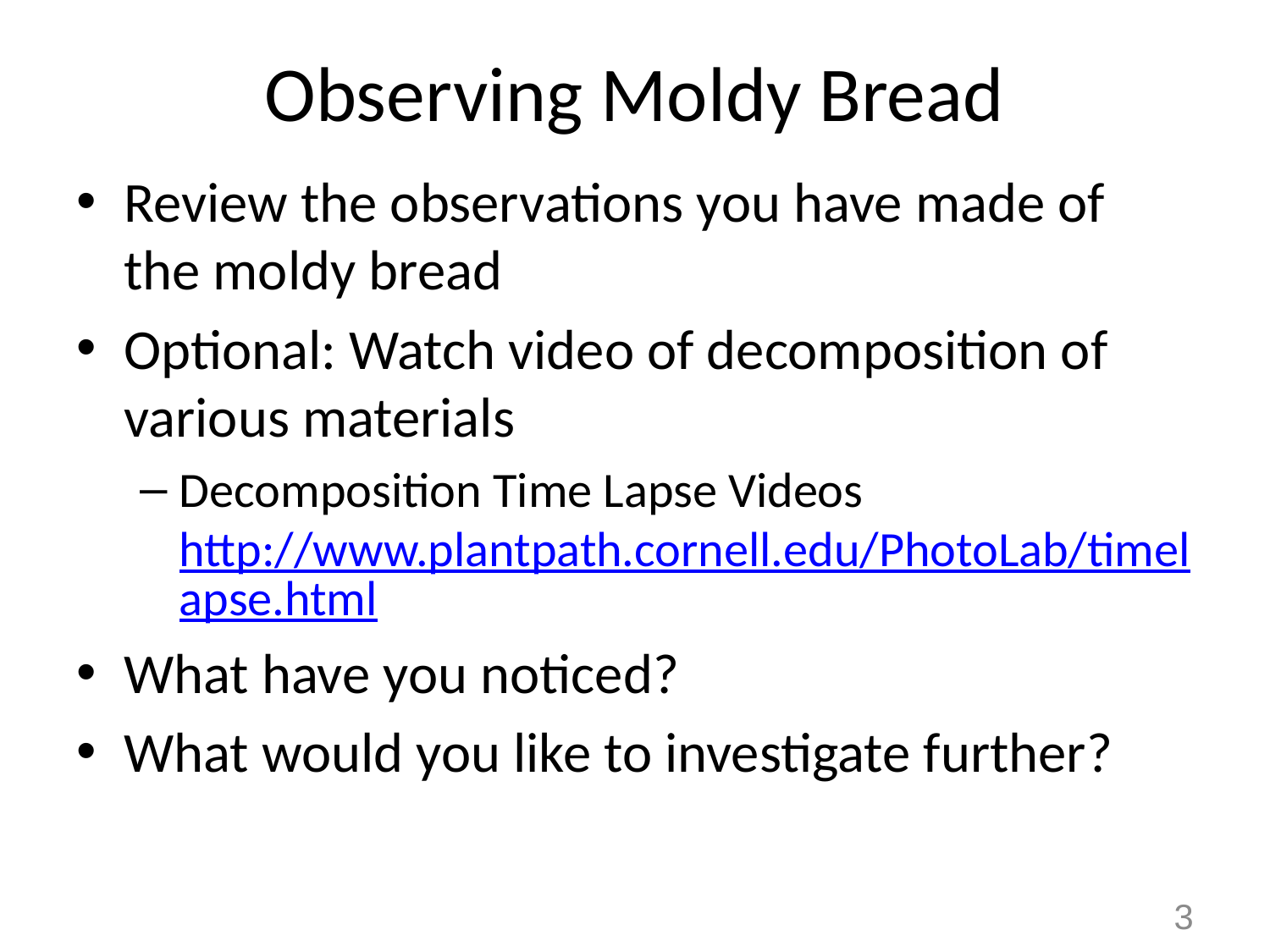

# Observing Moldy Bread
Review the observations you have made of the moldy bread
Optional: Watch video of decomposition of various materials
Decomposition Time Lapse Videos http://www.plantpath.cornell.edu/PhotoLab/timelapse.html
What have you noticed?
What would you like to investigate further?
3